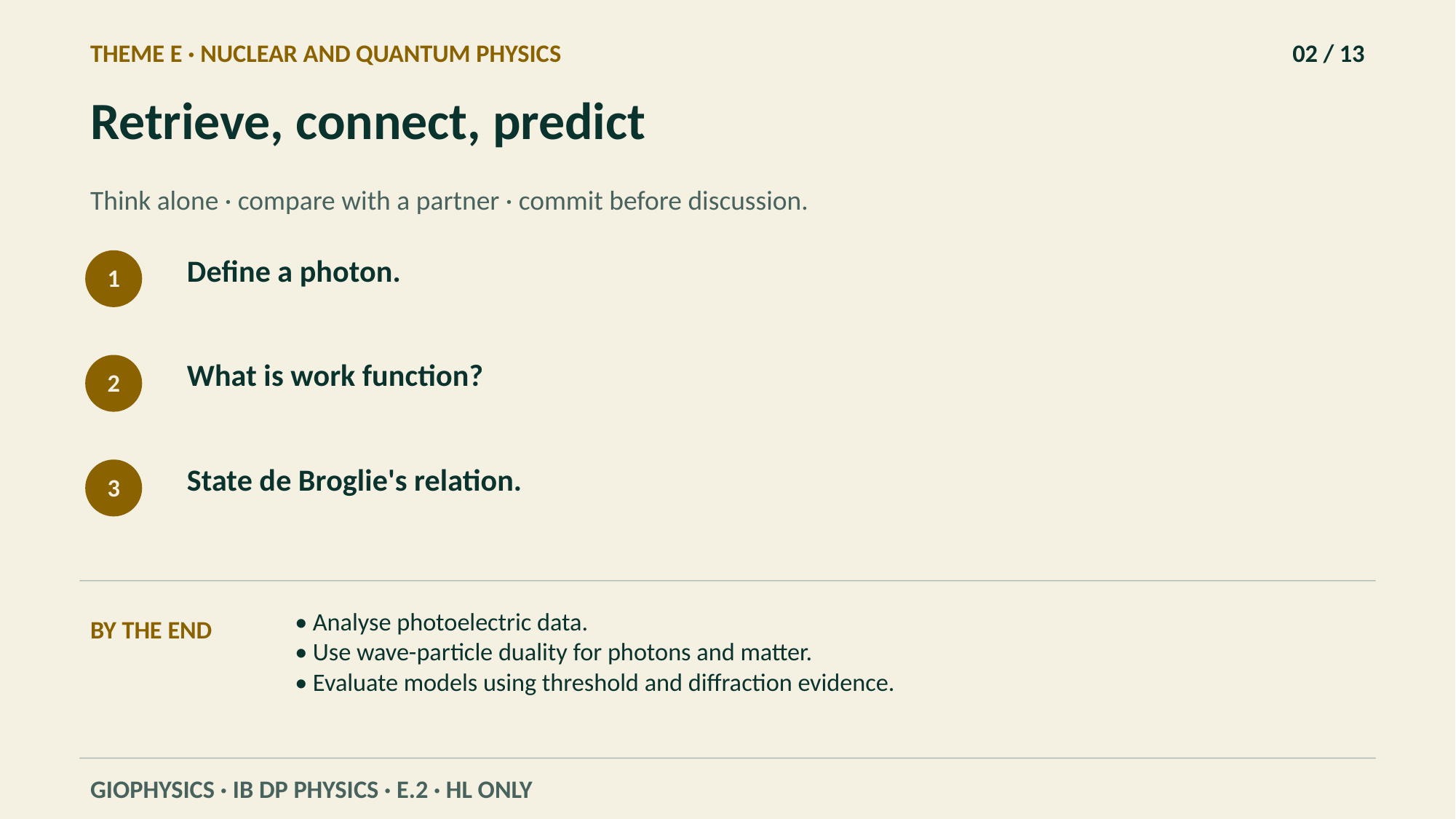

THEME E · NUCLEAR AND QUANTUM PHYSICS
02 / 13
Retrieve, connect, predict
Think alone · compare with a partner · commit before discussion.
Define a photon.

1
What is work function?

2
State de Broglie's relation.

3

• Analyse photoelectric data.
• Use wave-particle duality for photons and matter.
• Evaluate models using threshold and diffraction evidence.
BY THE END

GIOPHYSICS · IB DP PHYSICS · E.2 · HL ONLY